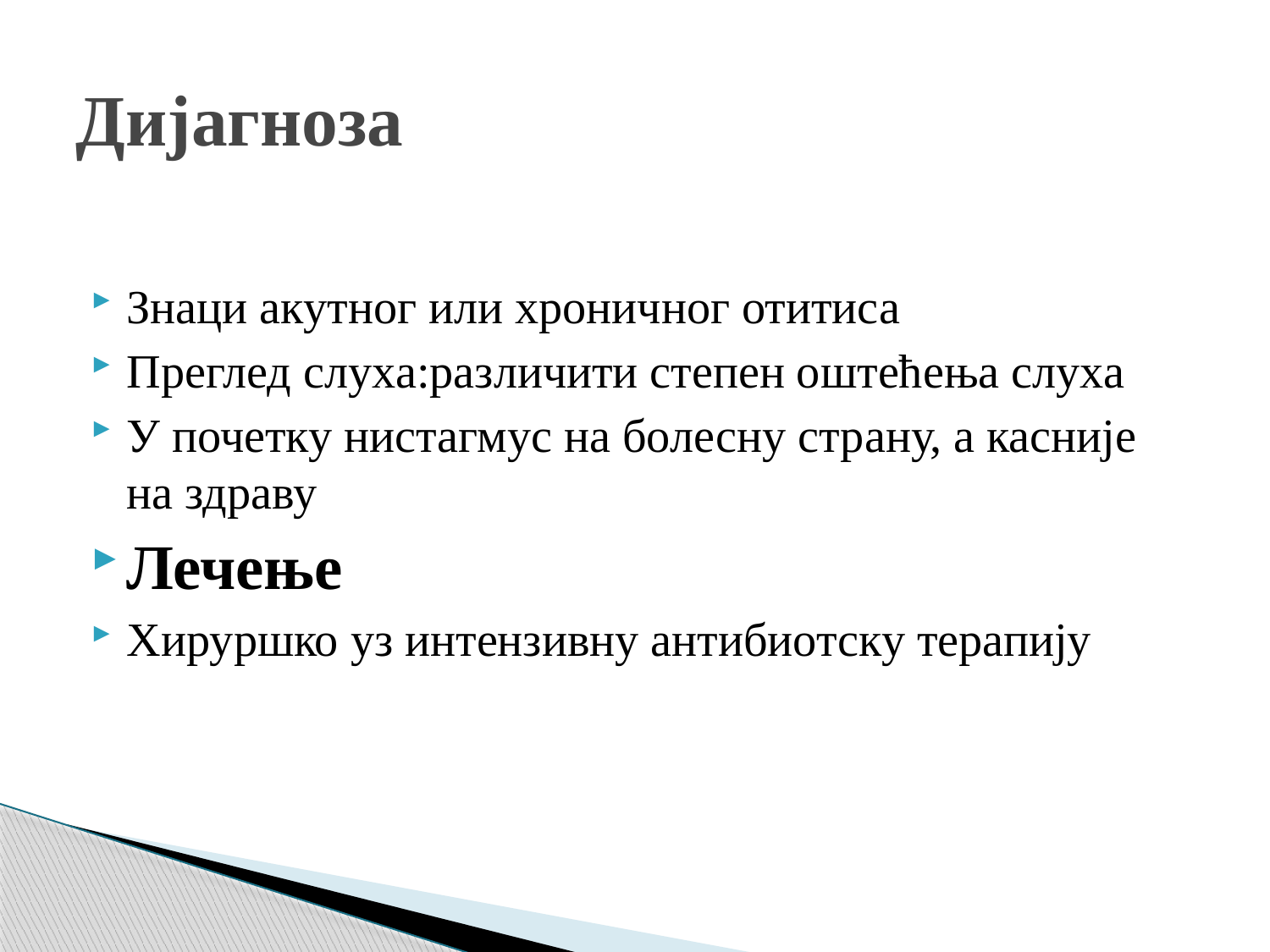

# Дијагноза

Знаци акутног или хроничног отитиса
Преглед слуха:различити степен оштећења слуха
У почетку нистагмус на болесну страну, а касније на здраву
Лечење
Хируршко уз интензивну антибиотску терапију